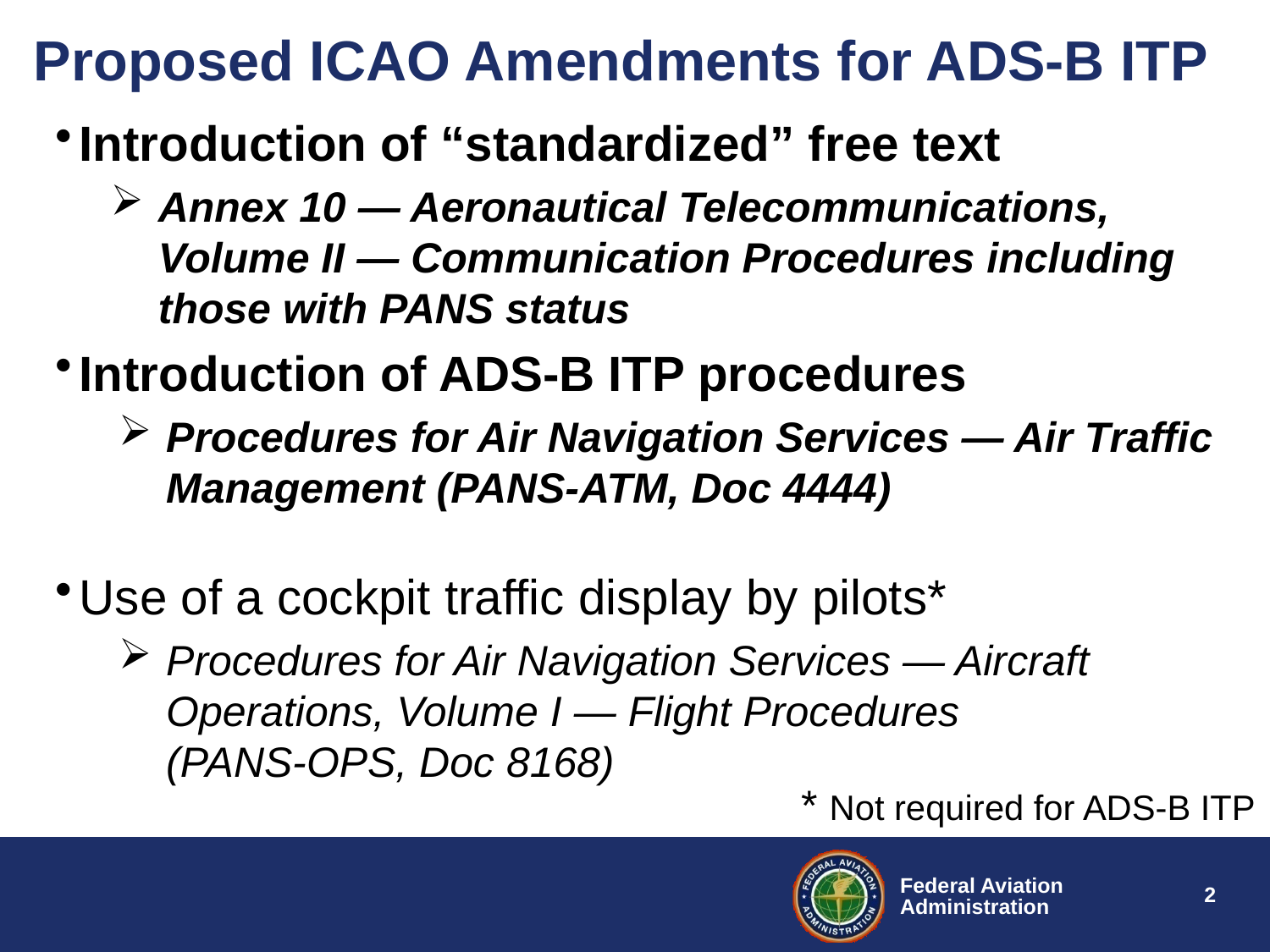

# Proposed ICAO Amendments for ADS-B ITP
Introduction of “standardized” free text
Annex 10 — Aeronautical Telecommunications, Volume II — Communication Procedures including those with PANS status
Introduction of ADS-B ITP procedures
Procedures for Air Navigation Services — Air Traffic Management (PANS-ATM, Doc 4444)

Use of a cockpit traffic display by pilots*
Procedures for Air Navigation Services — Aircraft Operations, Volume I — Flight Procedures
(PANS-OPS, Doc 8168)
* Not required for ADS-B ITP